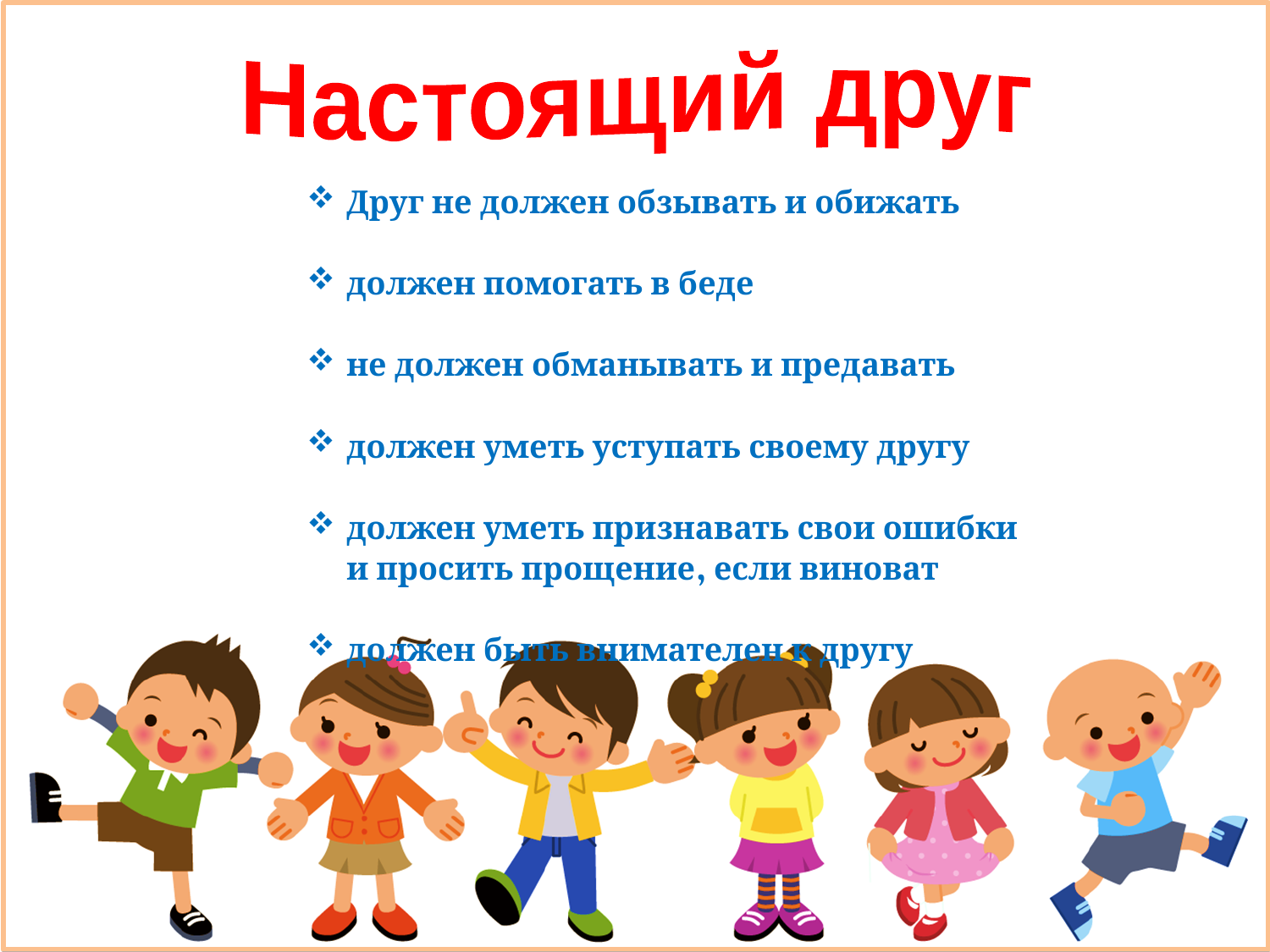

Настоящий друг
Друг не должен обзывать и обижать

должен помогать в беде

не должен обманывать и предавать

должен уметь уступать своему другу

должен уметь признавать свои ошибки и просить прощение, если виноват

должен быть внимателен к другу